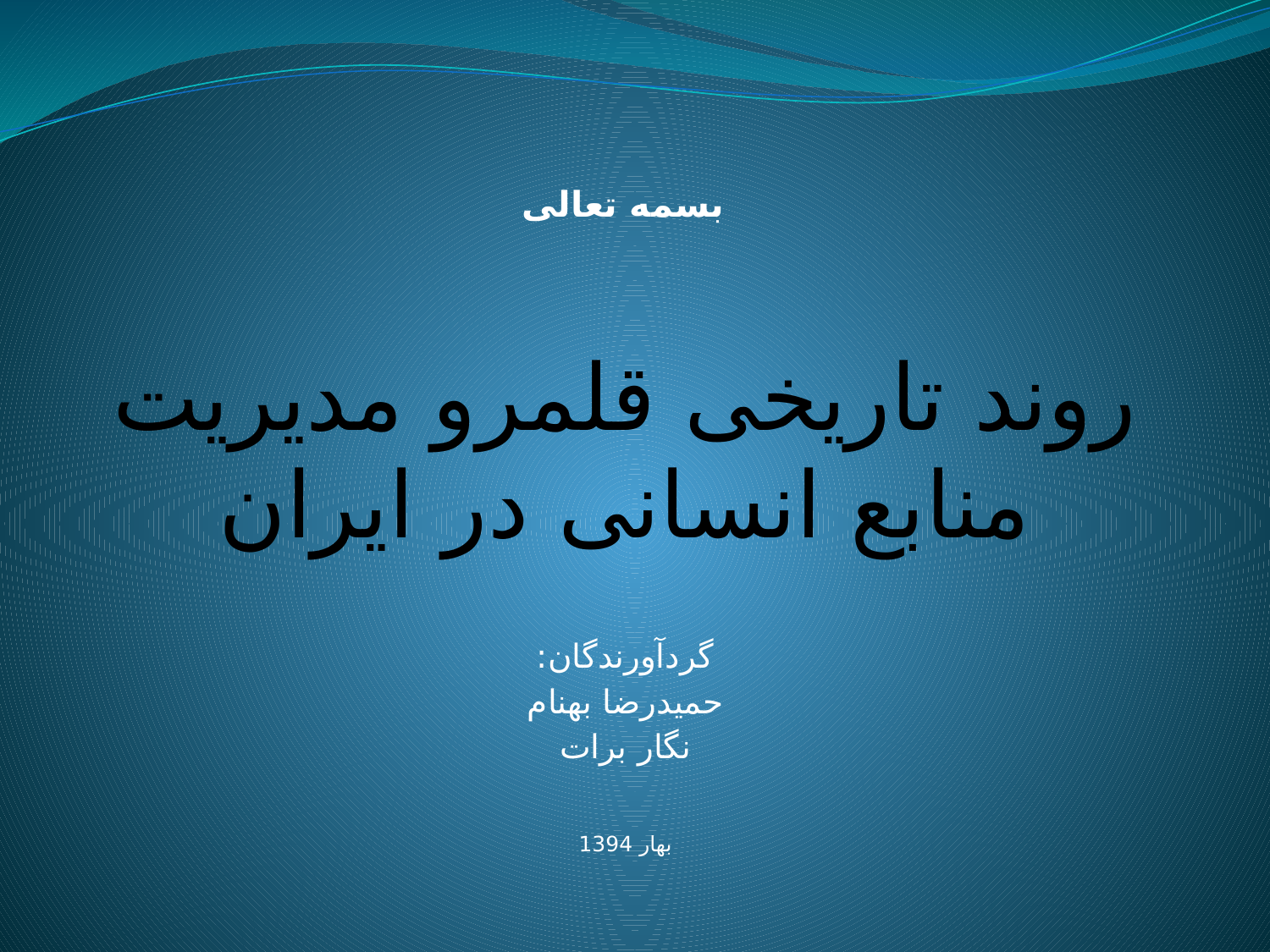

# بسمه تعالی
روند تاریخی قلمرو مدیریت منابع انسانی در ایران

گردآورندگان:
حمیدرضا بهنام
نگار برات

بهار 1394